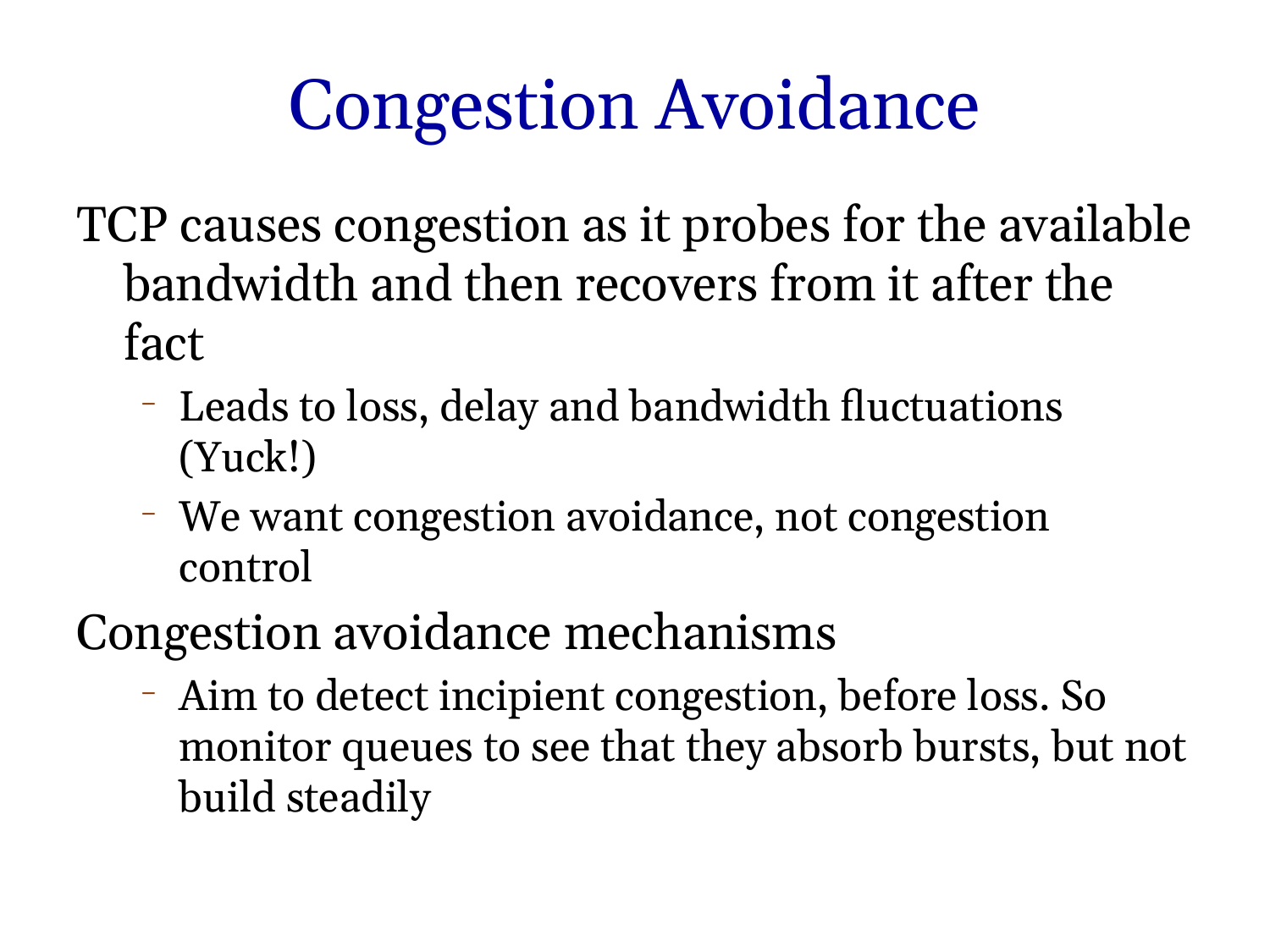

# Congestion Avoidance
TCP causes congestion as it probes for the available bandwidth and then recovers from it after the fact
Leads to loss, delay and bandwidth fluctuations (Yuck!)
We want congestion avoidance, not congestion control
Congestion avoidance mechanisms
Aim to detect incipient congestion, before loss. So monitor queues to see that they absorb bursts, but not build steadily